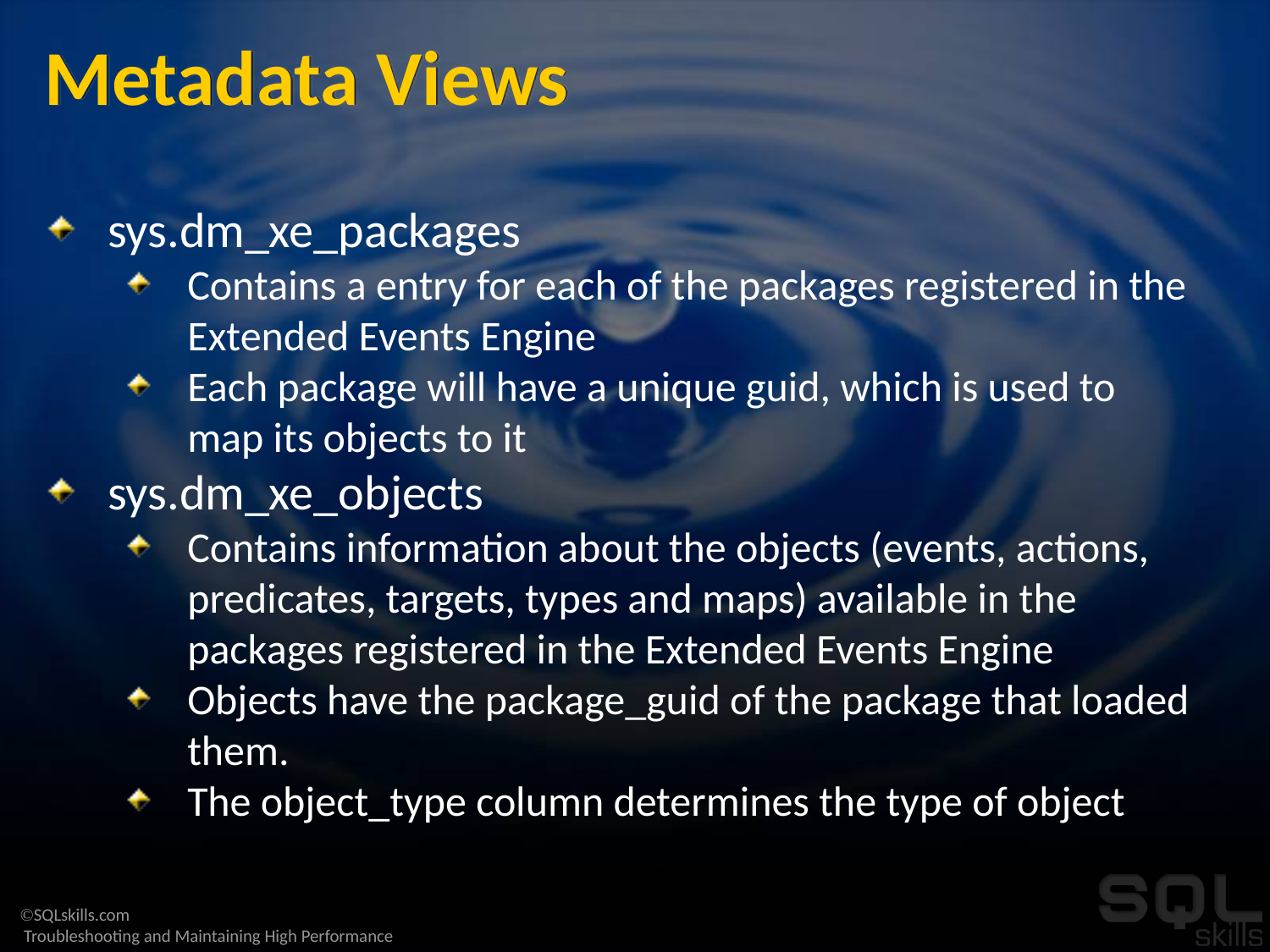

# Metadata Views
sys.dm_xe_packages
Contains a entry for each of the packages registered in the Extended Events Engine
Each package will have a unique guid, which is used to map its objects to it
sys.dm_xe_objects
Contains information about the objects (events, actions, predicates, targets, types and maps) available in the packages registered in the Extended Events Engine
Objects have the package_guid of the package that loaded them.
The object_type column determines the type of object